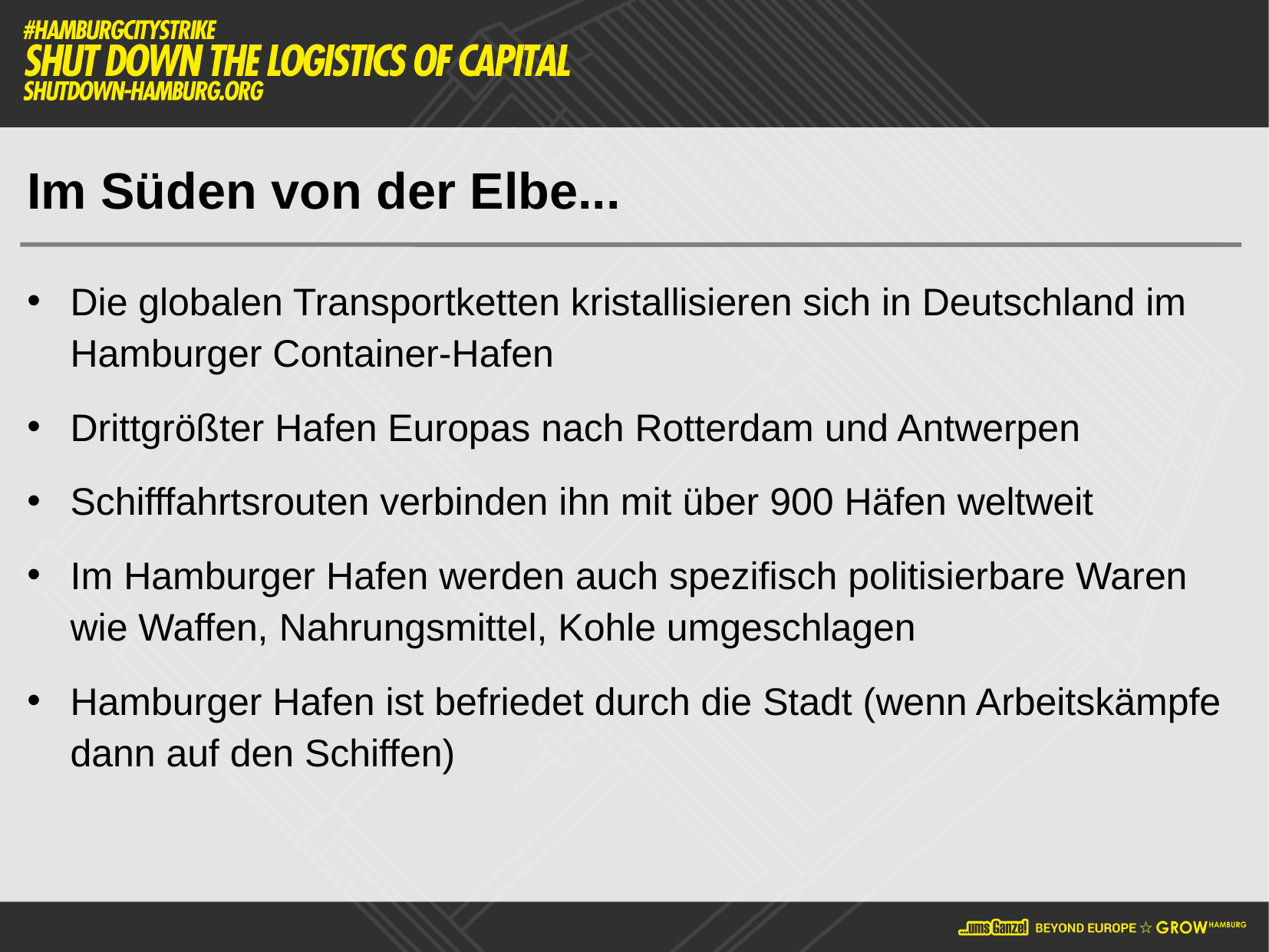

# Im Süden von der Elbe...
Die globalen Transportketten kristallisieren sich in Deutschland im Hamburger Container-Hafen
Drittgrößter Hafen Europas nach Rotterdam und Antwerpen
Schifffahrtsrouten verbinden ihn mit über 900 Häfen weltweit
Im Hamburger Hafen werden auch spezifisch politisierbare Waren wie Waffen, Nahrungsmittel, Kohle umgeschlagen
Hamburger Hafen ist befriedet durch die Stadt (wenn Arbeitskämpfe dann auf den Schiffen)